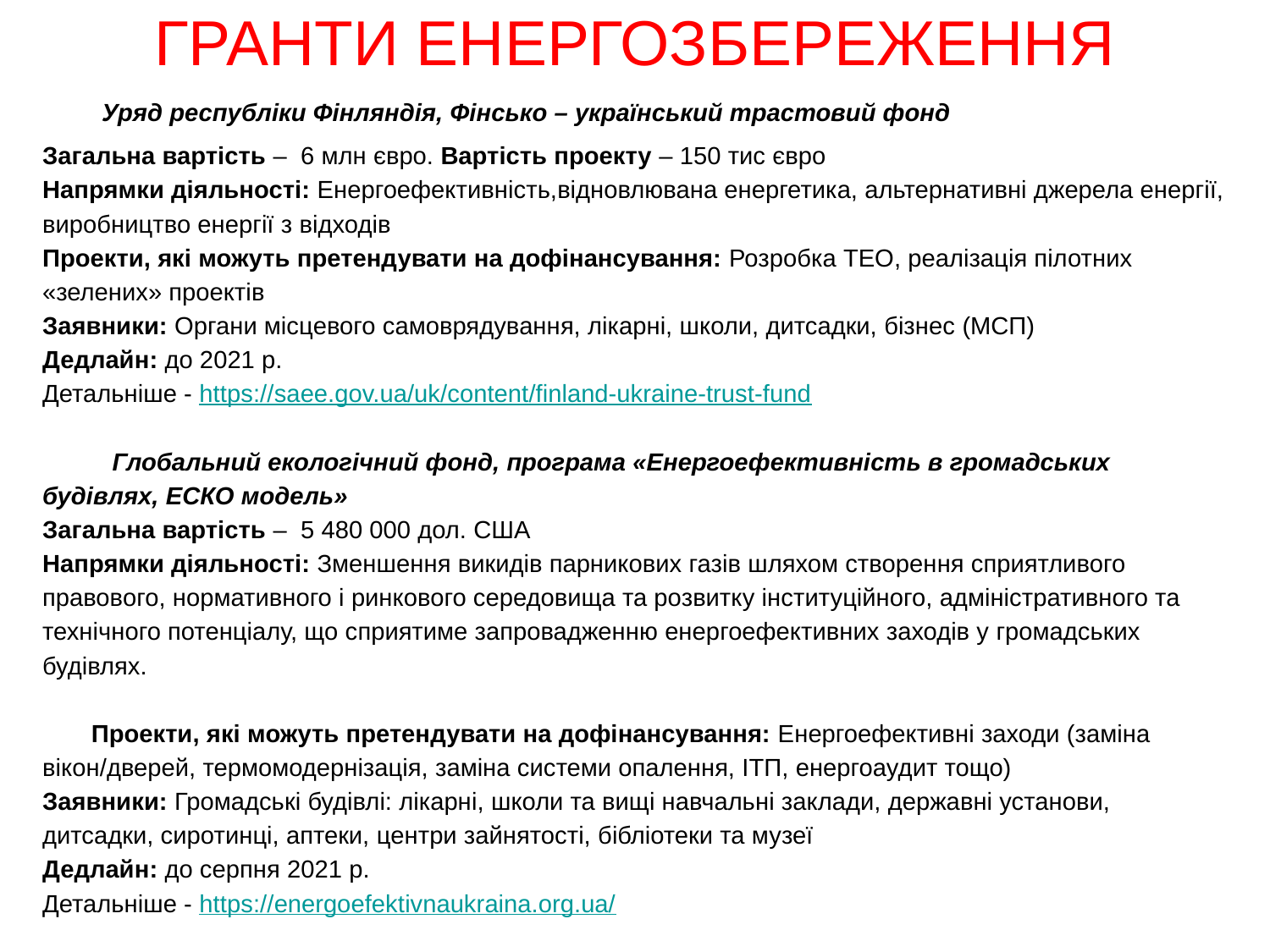

# ГРАНТИ ЕНЕРГОЗБЕРЕЖЕННЯ
          Уряд республіки Фінляндія, Фінсько – український трастовий фонд
Загальна вартість –  6 млн євро. Вартість проекту – 150 тис євро
Напрямки діяльності: Енергоефективність,відновлювана енергетика, альтернативні джерела енергії, виробництво енергії з відходів
Проекти, які можуть претендувати на дофінансування: Розробка ТЕО, реалізація пілотних «зелених» проектів
Заявники: Органи місцевого самоврядування, лікарні, школи, дитсадки, бізнес (МСП)
Дедлайн: до 2021 р.
Детальніше - https://saee.gov.ua/uk/content/finland-ukraine-trust-fund

          Глобальний екологічний фонд, програма «Енергоефективність в громадських будівлях, ЕСКО модель»
Загальна вартість –  5 480 000 дол. США
Напрямки діяльності: Зменшення викидів парникових газів шляхом створення сприятливого правового, нормативного і ринкового середовища та розвитку інституційного, адміністративного та технічного потенціалу, що сприятиме запровадженню енергоефективних заходів у громадських будівлях.

       Проекти, які можуть претендувати на дофінансування: Енергоефективні заходи (заміна вікон/дверей, термомодернізація, заміна системи опалення, ІТП, енергоаудит тощо)
Заявники: Громадські будівлі: лікарні, школи та вищі навчальні заклади, державні установи, дитсадки, сиротинці, аптеки, центри зайнятості, бібліотеки та музеї
Дедлайн: до серпня 2021 р.
Детальніше - https://energoefektivnaukraina.org.ua/